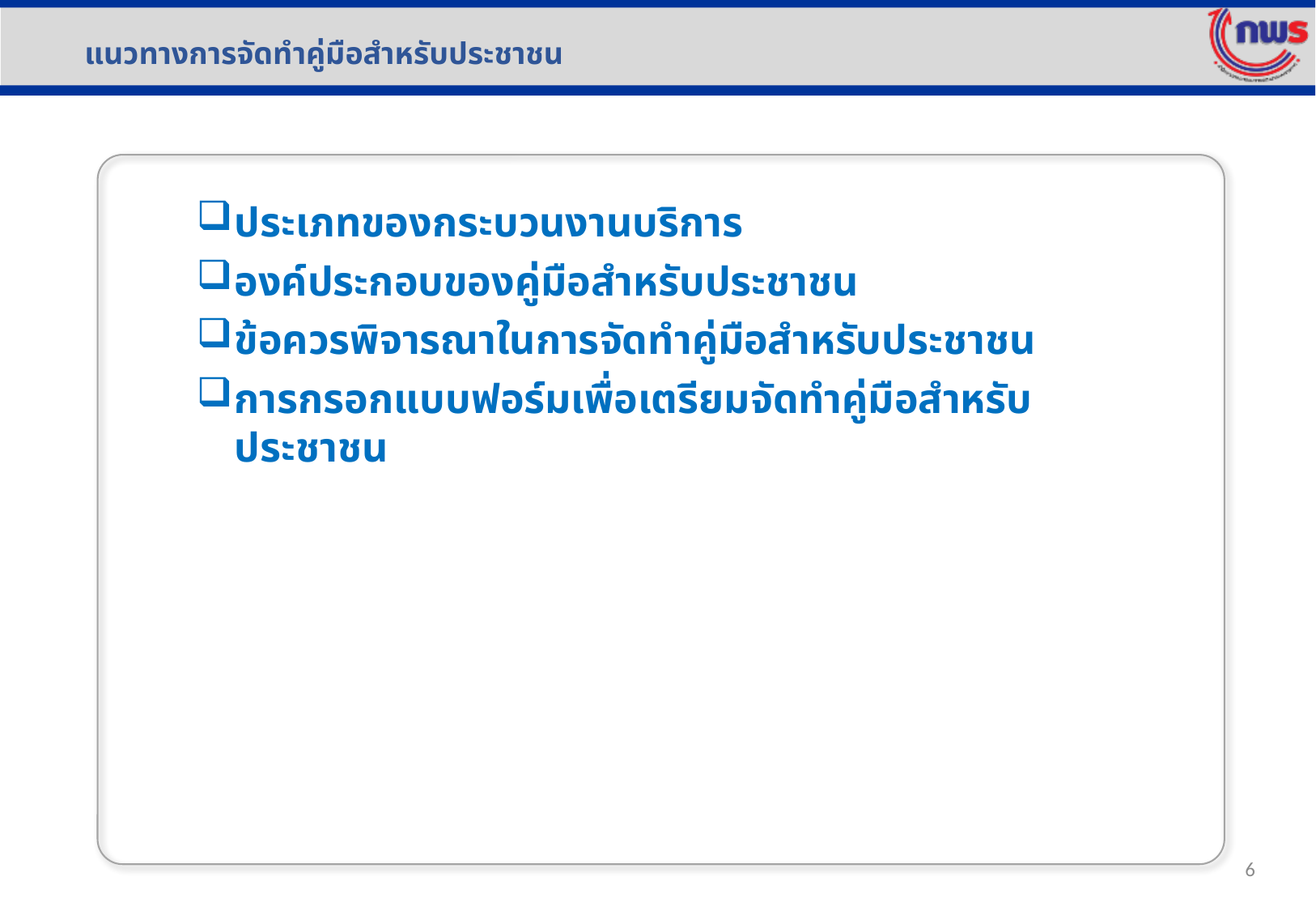

# แนวทางการจัดทำคู่มือสำหรับประชาชน

ประเภทของกระบวนงานบริการ
องค์ประกอบของคู่มือสำหรับประชาชน
ข้อควรพิจารณาในการจัดทำคู่มือสำหรับประชาชน
การกรอกแบบฟอร์มเพื่อเตรียมจัดทำคู่มือสำหรับประชาชน

6